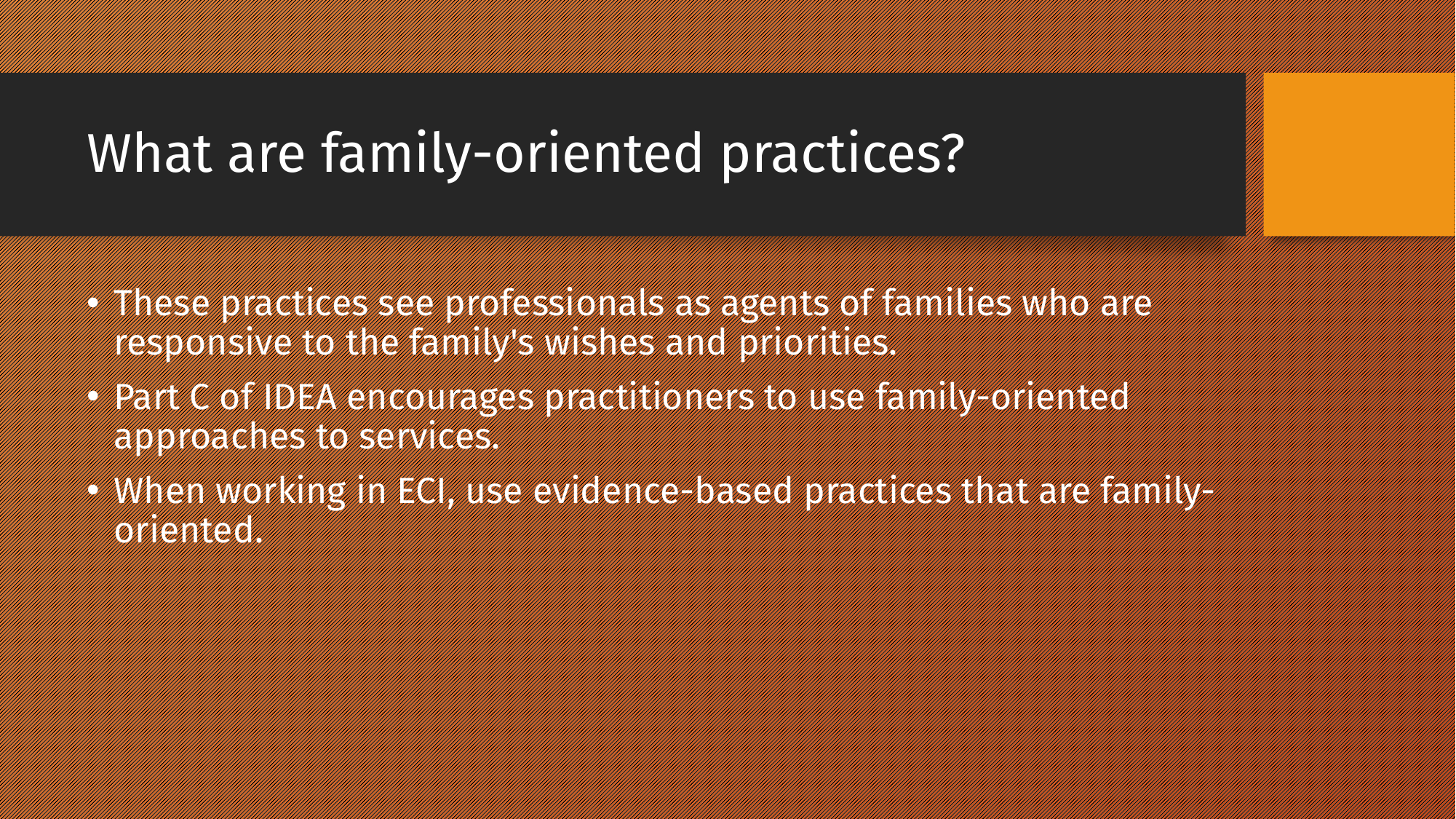

# What are family-oriented practices?
These practices see professionals as agents of families who are responsive to the family's wishes and priorities.
Part C of IDEA encourages practitioners to use family-oriented approaches to services.
When working in ECI, use evidence-based practices that are family-oriented.